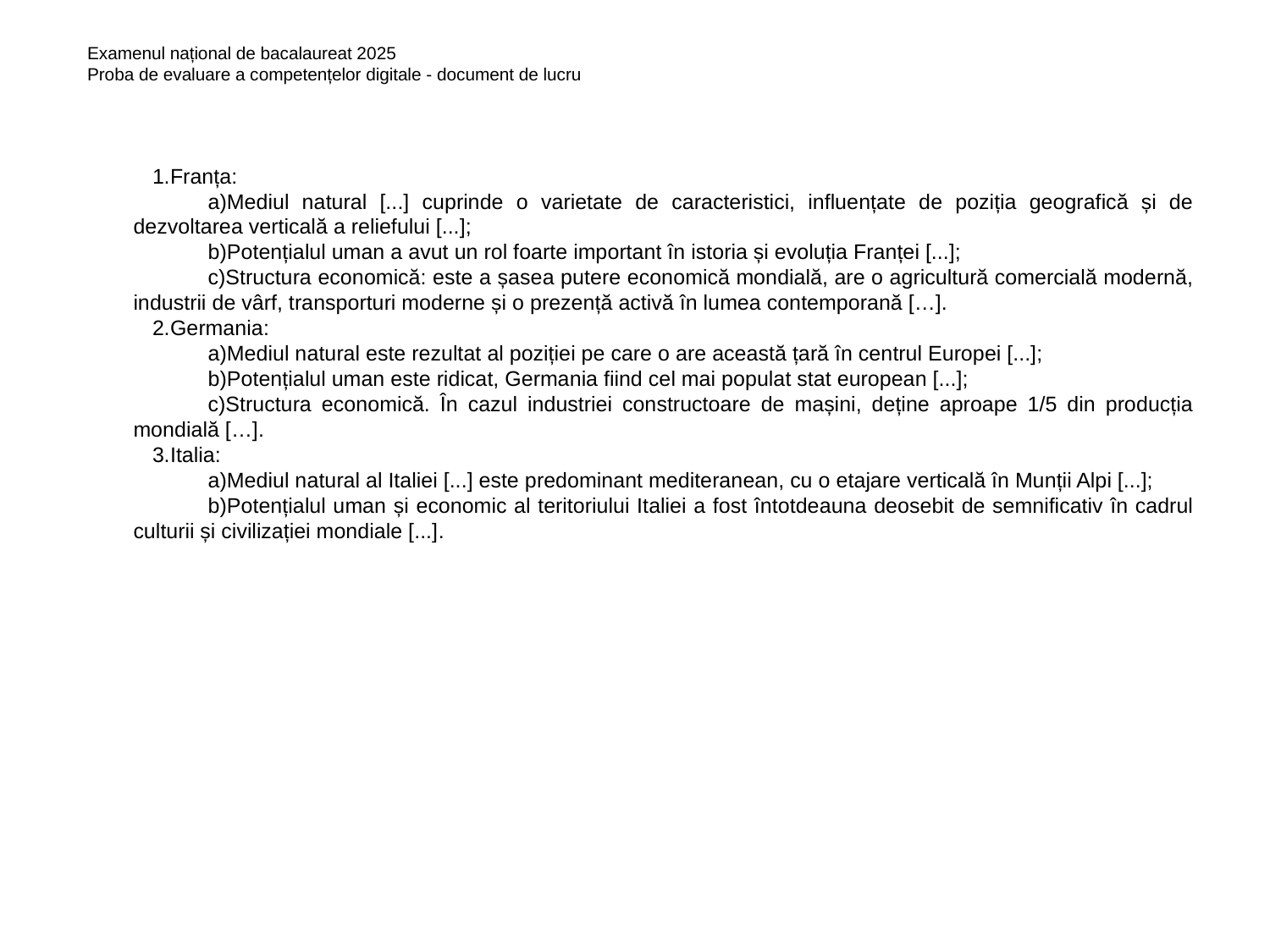

Examenul național de bacalaureat 2025
Proba de evaluare a competențelor digitale - document de lucru
Franța:
Mediul natural [...] cuprinde o varietate de caracteristici, influențate de poziția geografică și de dezvoltarea verticală a reliefului [...];
Potențialul uman a avut un rol foarte important în istoria și evoluția Franței [...];
Structura economică: este a șasea putere economică mondială, are o agricultură comercială modernă, industrii de vârf, transporturi moderne și o prezență activă în lumea contemporană […].
Germania:
Mediul natural este rezultat al poziției pe care o are această țară în centrul Europei [...];
Potențialul uman este ridicat, Germania fiind cel mai populat stat european [...];
Structura economică. În cazul industriei constructoare de mașini, deține aproape 1/5 din producția mondială […].
Italia:
Mediul natural al Italiei [...] este predominant mediteranean, cu o etajare verticală în Munții Alpi [...];
Potențialul uman și economic al teritoriului Italiei a fost întotdeauna deosebit de semnificativ în cadrul culturii și civilizației mondiale [...].